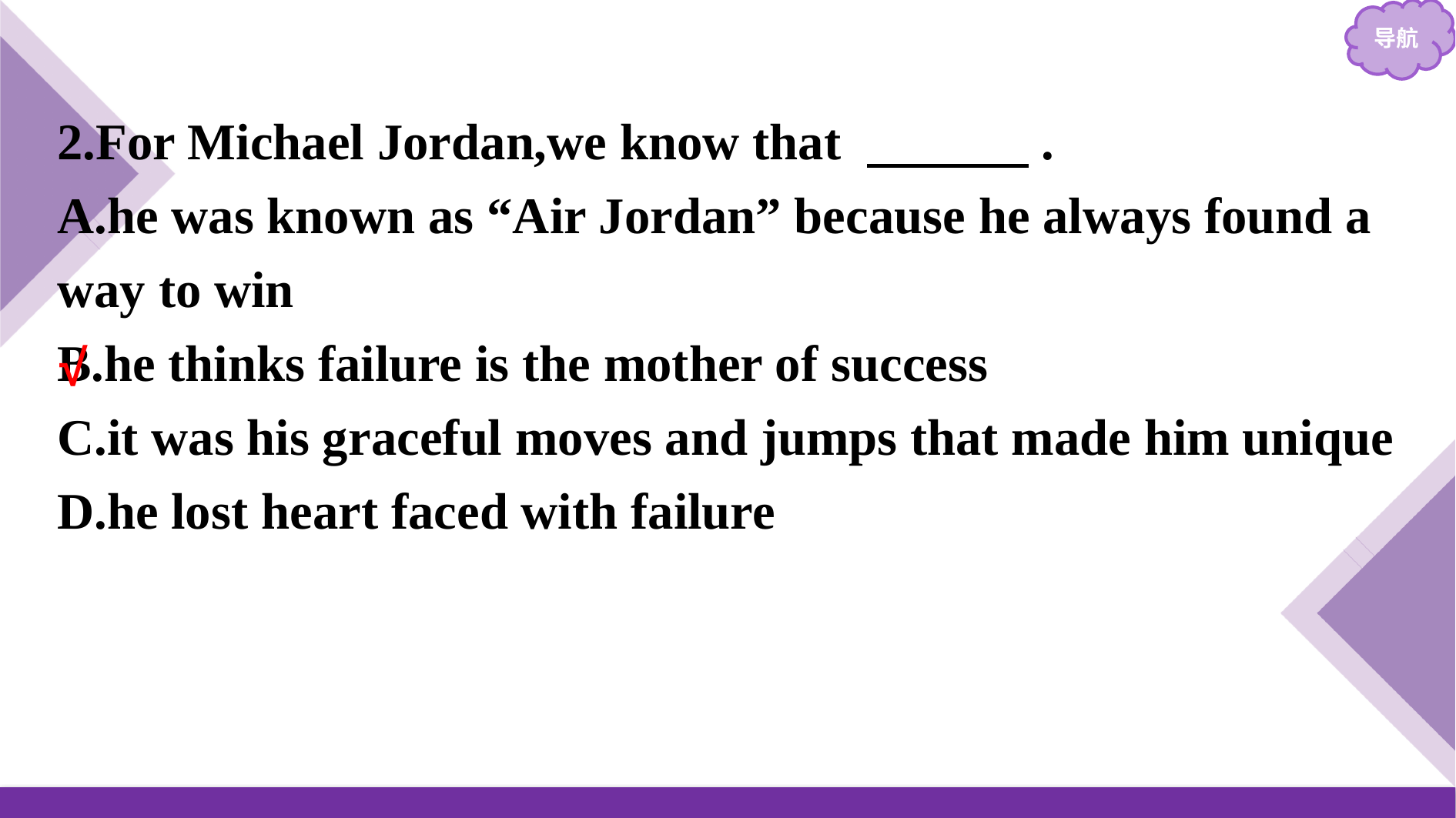

2.For Michael Jordan,we know that 　     　.
A.he was known as “Air Jordan” because he always found a way to win
B.he thinks failure is the mother of success
C.it was his graceful moves and jumps that made him unique
D.he lost heart faced with failure
√